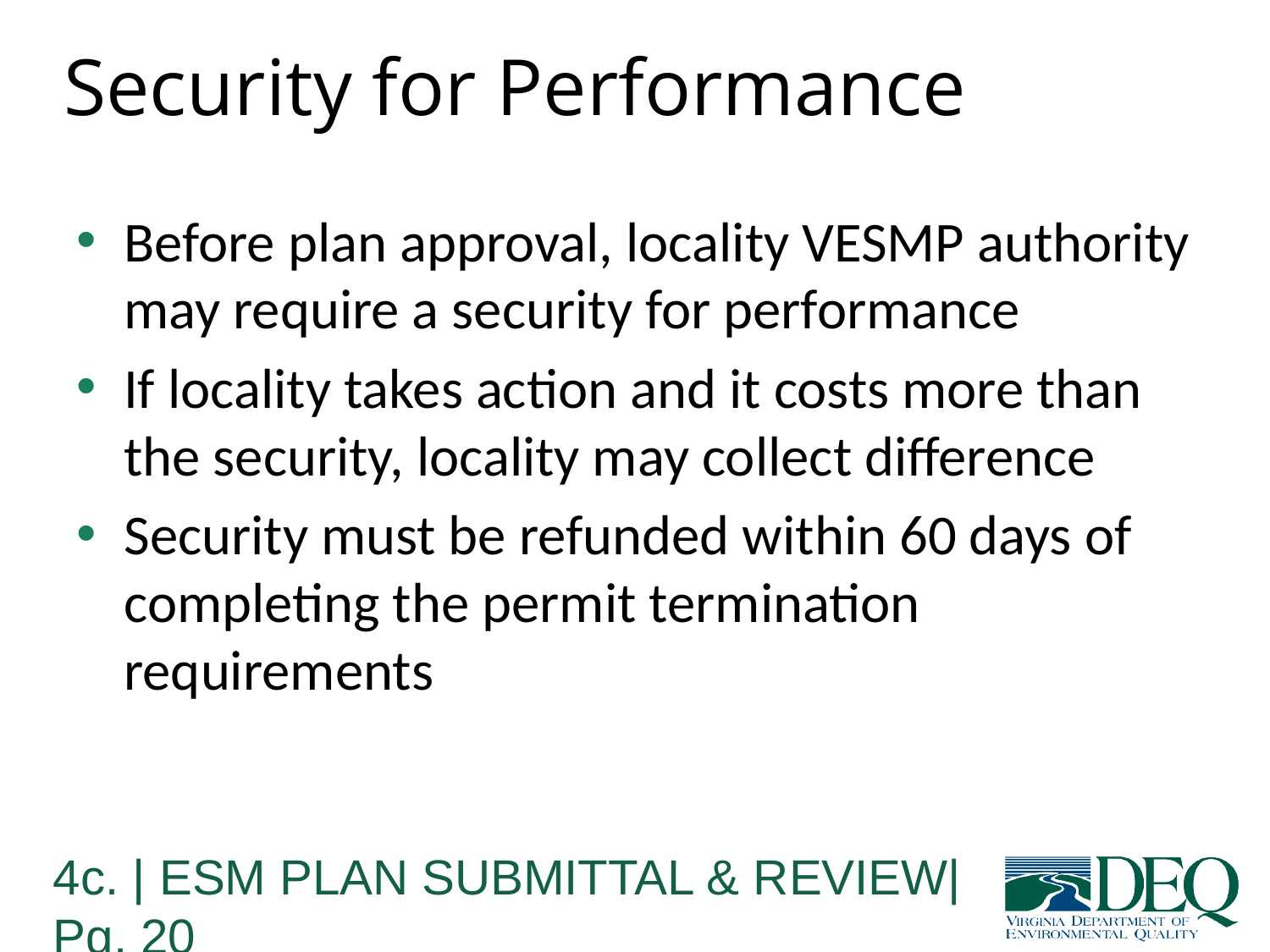

# Security for Performance
Before plan approval, locality VESMP authority may require a security for performance
If locality takes action and it costs more than the security, locality may collect difference
Security must be refunded within 60 days of completing the permit termination requirements
4c. | ESM PLAN SUBMITTAL & REVIEW| Pg. 20